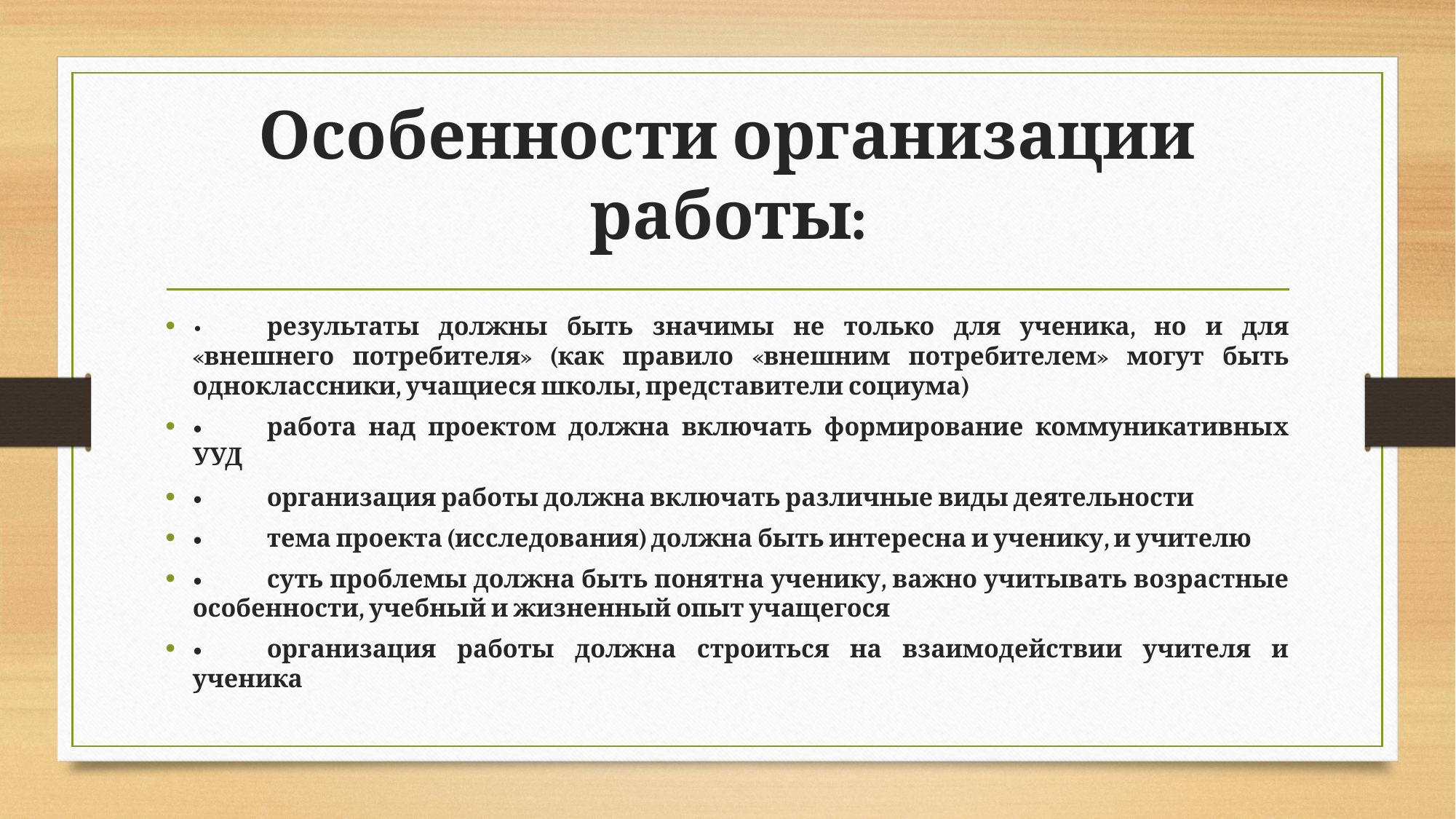

# Особенности организации работы:
•	результаты должны быть значимы не только для ученика, но и для «внешнего потребителя» (как правило «внешним потребителем» могут быть одноклассники, учащиеся школы, представители социума)
•	работа над проектом должна включать формирование коммуникативных УУД
•	организация работы должна включать различные виды деятельности
•	тема проекта (исследования) должна быть интересна и ученику, и учителю
•	суть проблемы должна быть понятна ученику, важно учитывать возрастные особенности, учебный и жизненный опыт учащегося
•	организация работы должна строиться на взаимодействии учителя и ученика